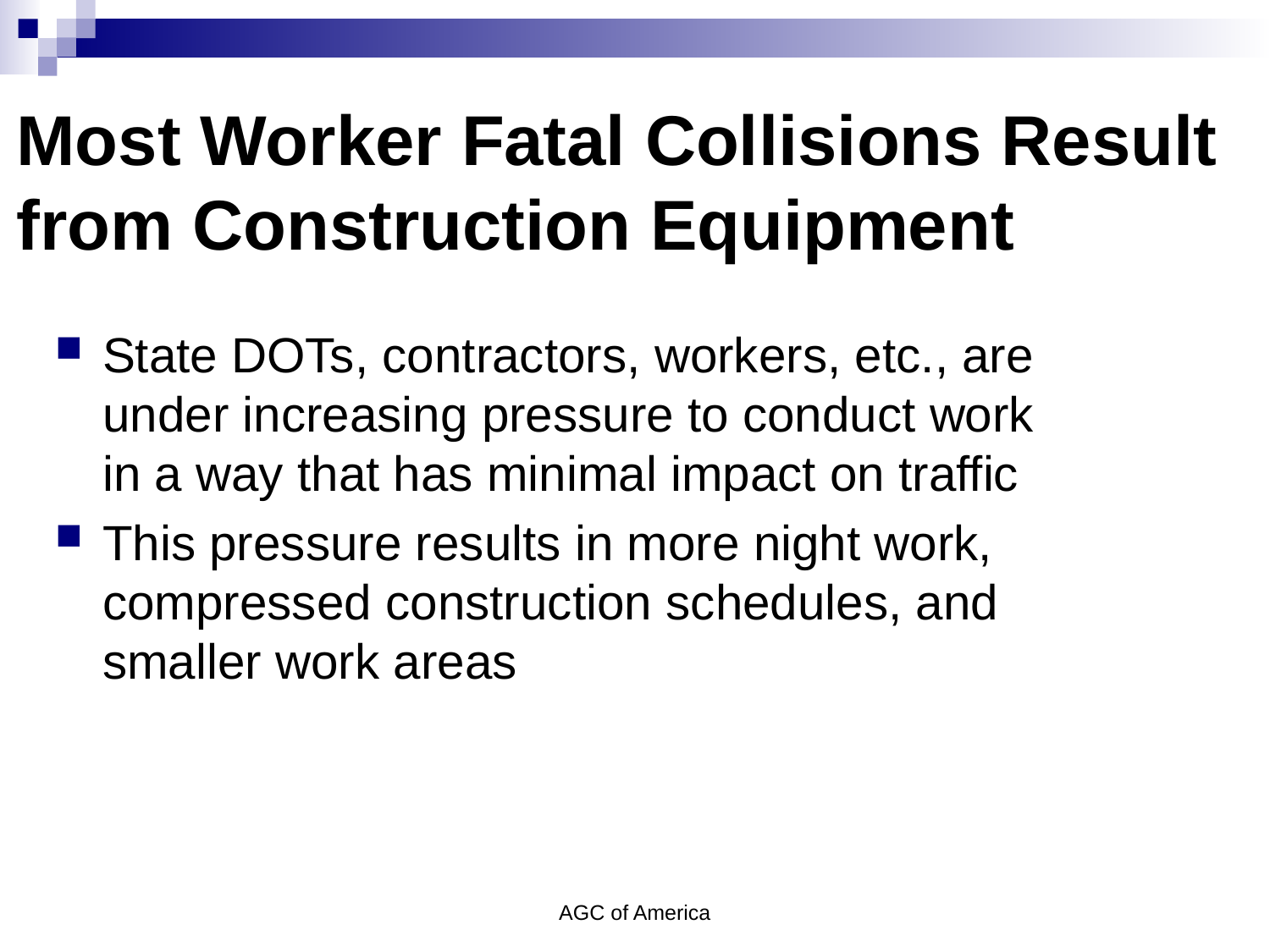

# Most Worker Fatal Collisions Result from Construction Equipment
State DOTs, contractors, workers, etc., are under increasing pressure to conduct work in a way that has minimal impact on traffic
This pressure results in more night work, compressed construction schedules, and smaller work areas
AGC of America